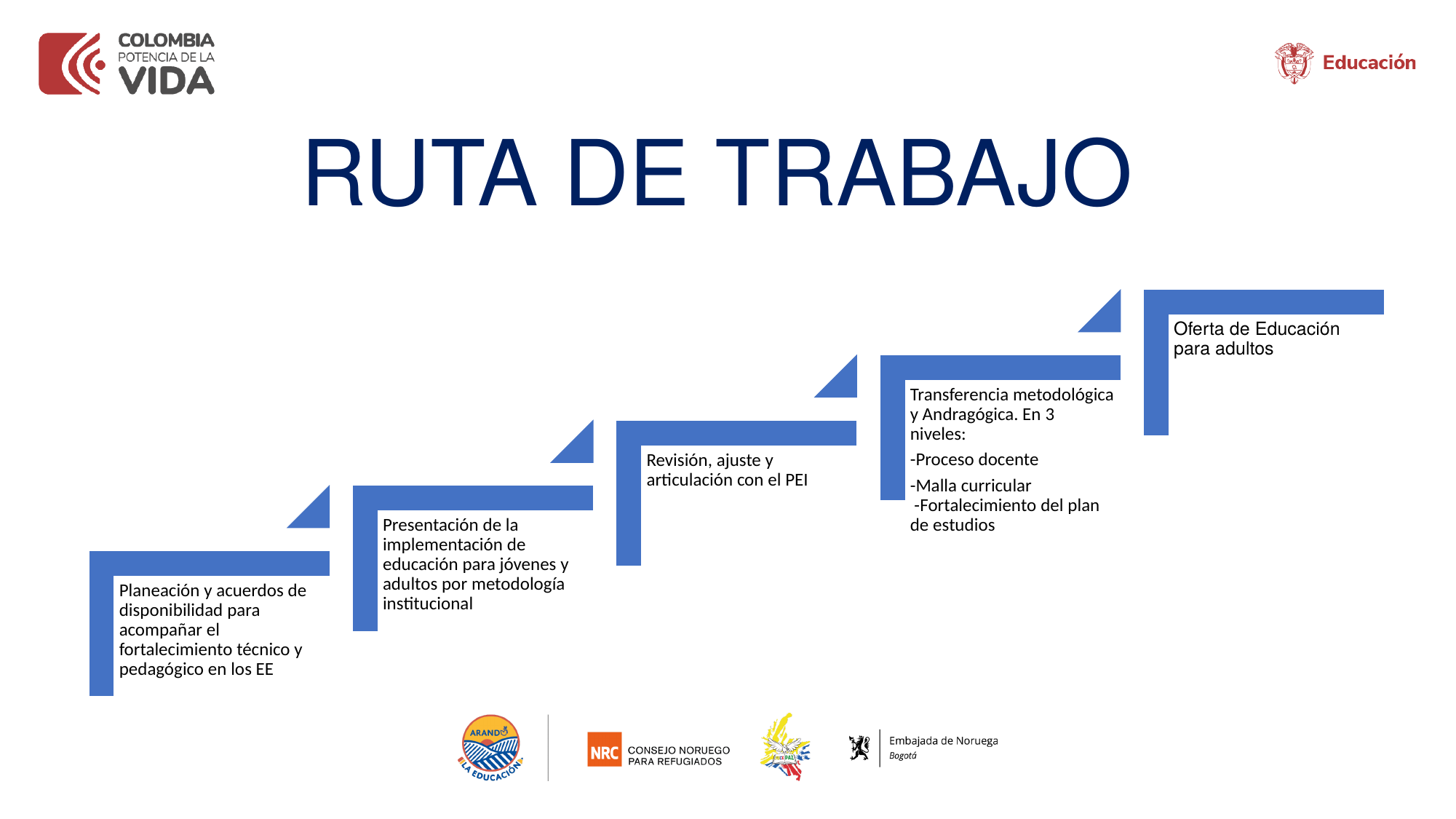

# RUTA DE TRABAJO
Planeación y acuerdos de disponibilidad para acompañar el fortalecimiento técnico y pedagógico en los EE
Presentación de la implementación de educación para jóvenes y adultos por metodología institucional
Revisión, ajuste y articulación con el PEI
Transferencia metodológica y Andragógica. En 3 niveles:
-Proceso docente
-Malla curricular                     -Fortalecimiento del plan de estudios
Oferta de Educación para adultos